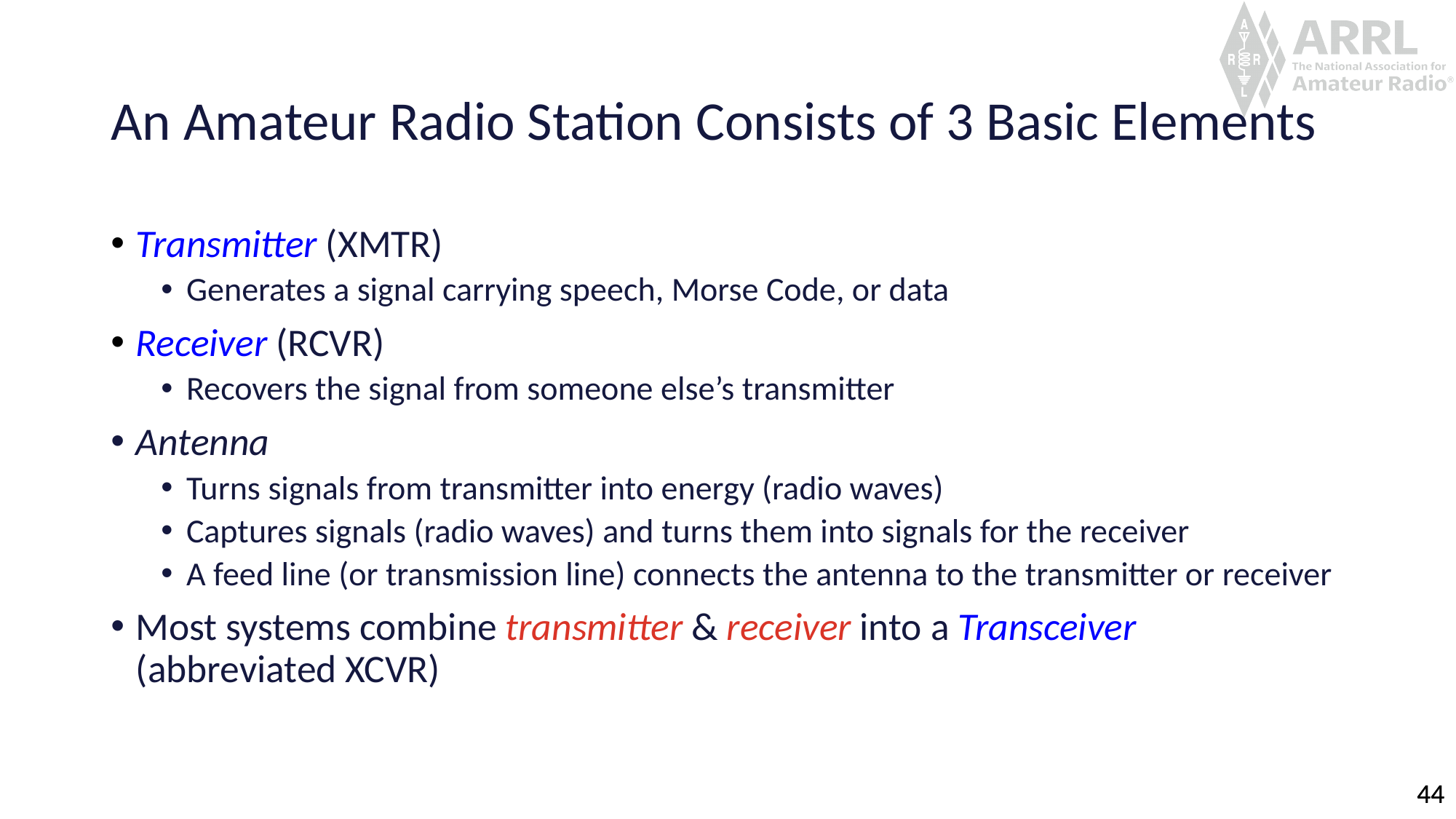

# An Amateur Radio Station Consists of 3 Basic Elements
Transmitter (XMTR)
Generates a signal carrying speech, Morse Code, or data
Receiver (RCVR)
Recovers the signal from someone else’s transmitter
Antenna
Turns signals from transmitter into energy (radio waves)
Captures signals (radio waves) and turns them into signals for the receiver
A feed line (or transmission line) connects the antenna to the transmitter or receiver
Most systems combine transmitter & receiver into a Transceiver (abbreviated XCVR)